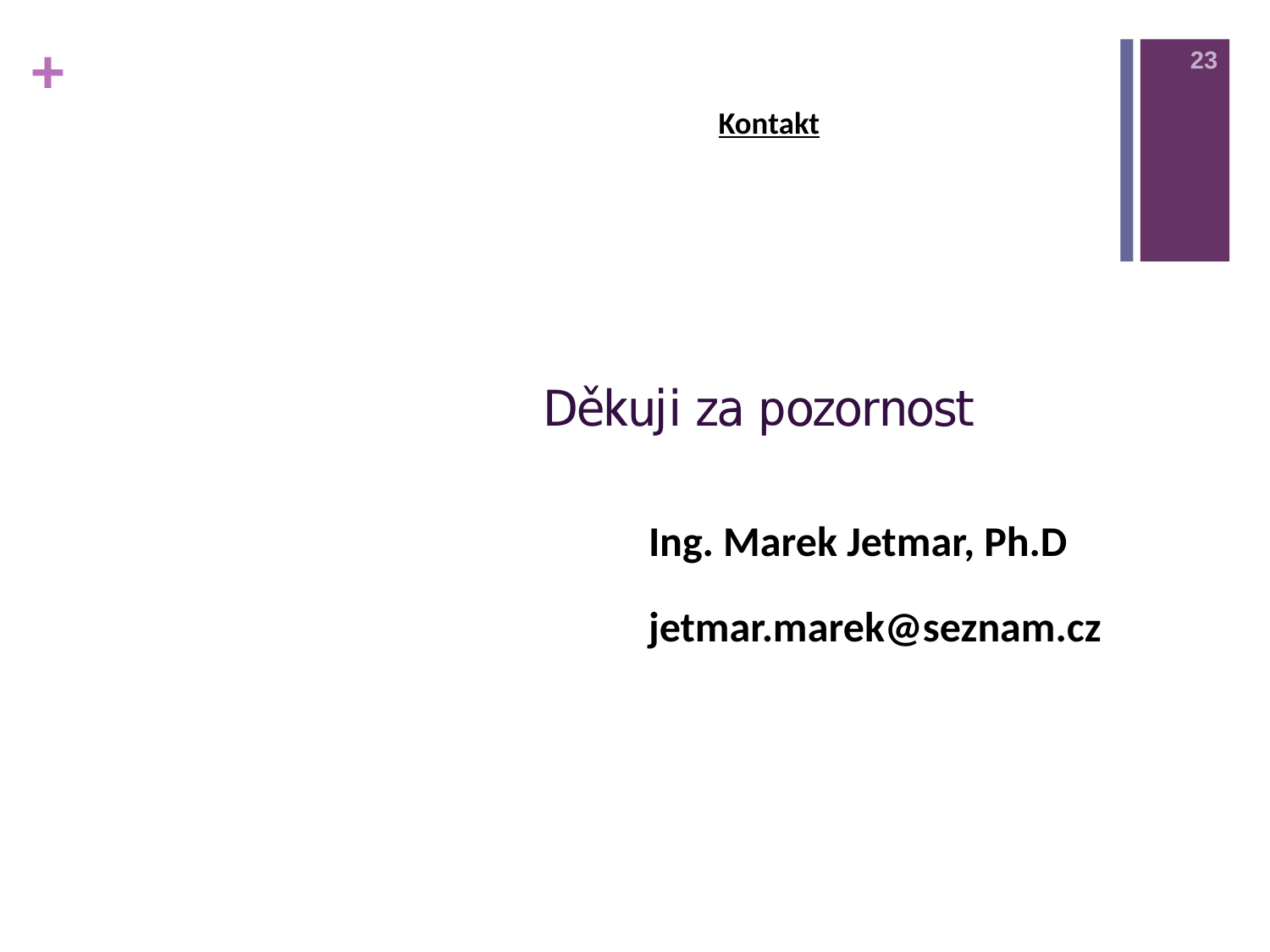

23
# Kontakt

Děkuji za pozornost
		Ing. Marek Jetmar, Ph.D
			jetmar.marek@seznam.cz